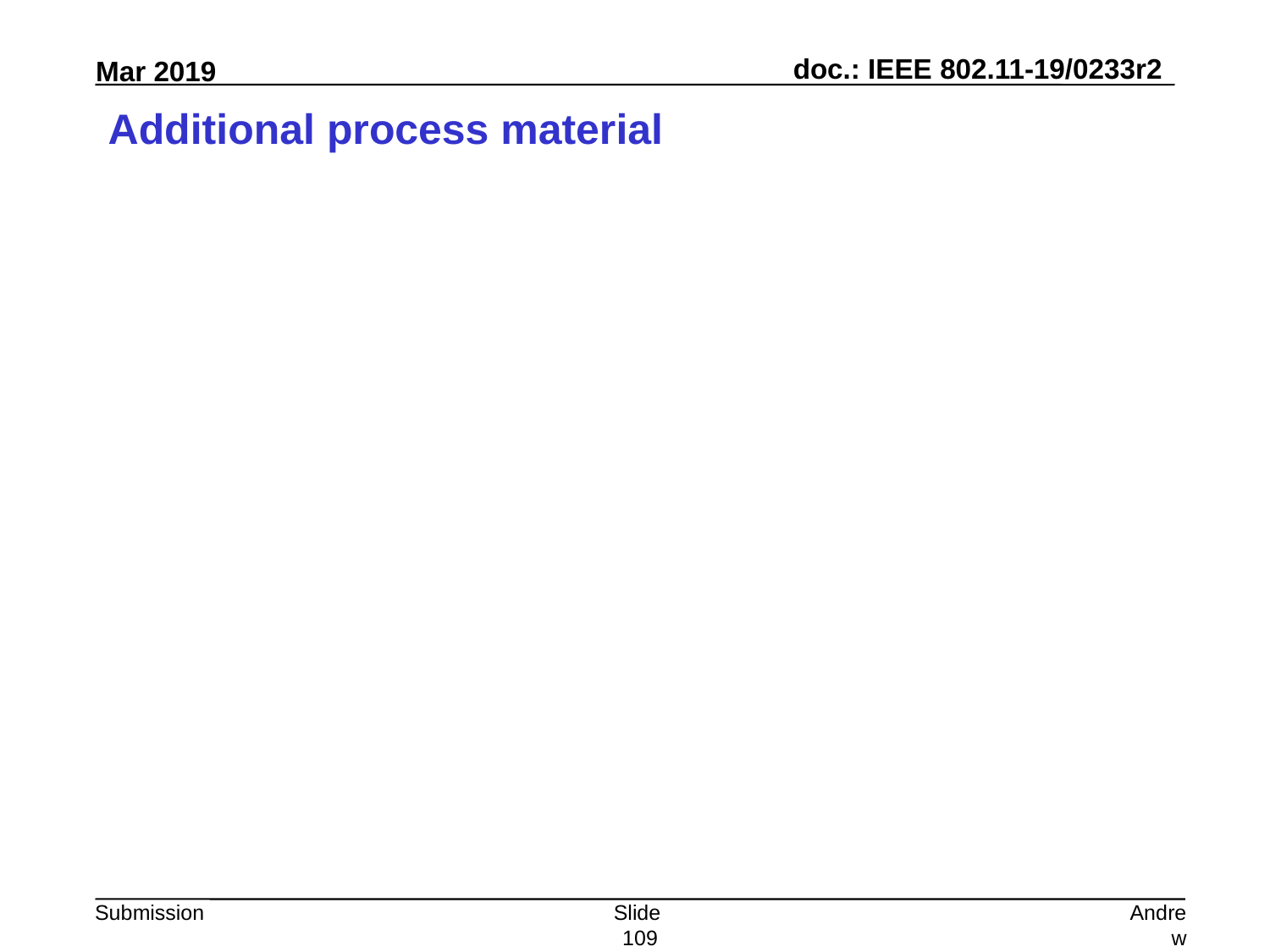

# Additional process material
Slide 109
Andrew Myles, Cisco